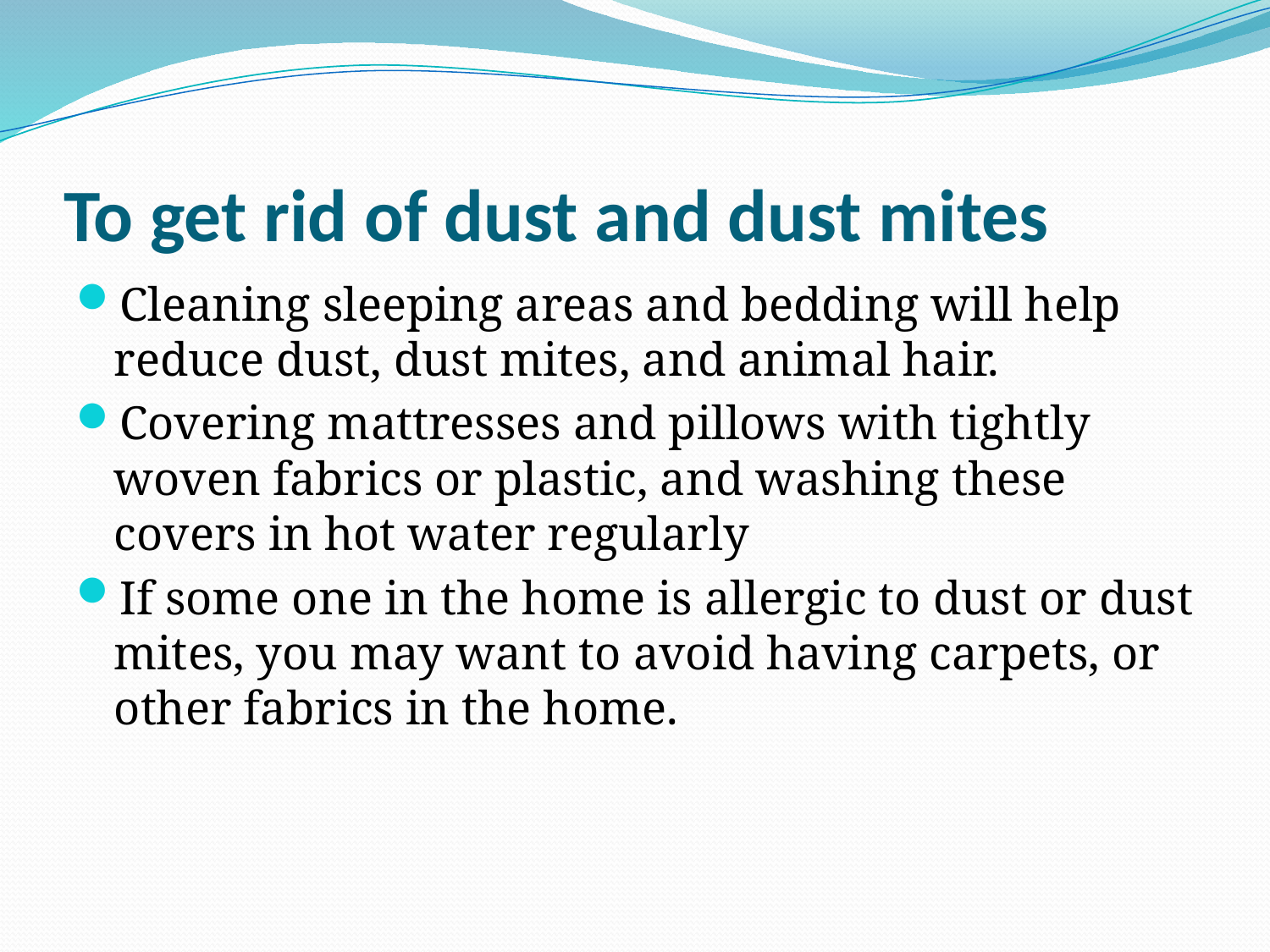

# To get rid of dust and dust mites
Cleaning sleeping areas and bedding will help reduce dust, dust mites, and animal hair.
Covering mattresses and pillows with tightly woven fabrics or plastic, and washing these covers in hot water regularly
If some one in the home is allergic to dust or dust mites, you may want to avoid having carpets, or other fabrics in the home.